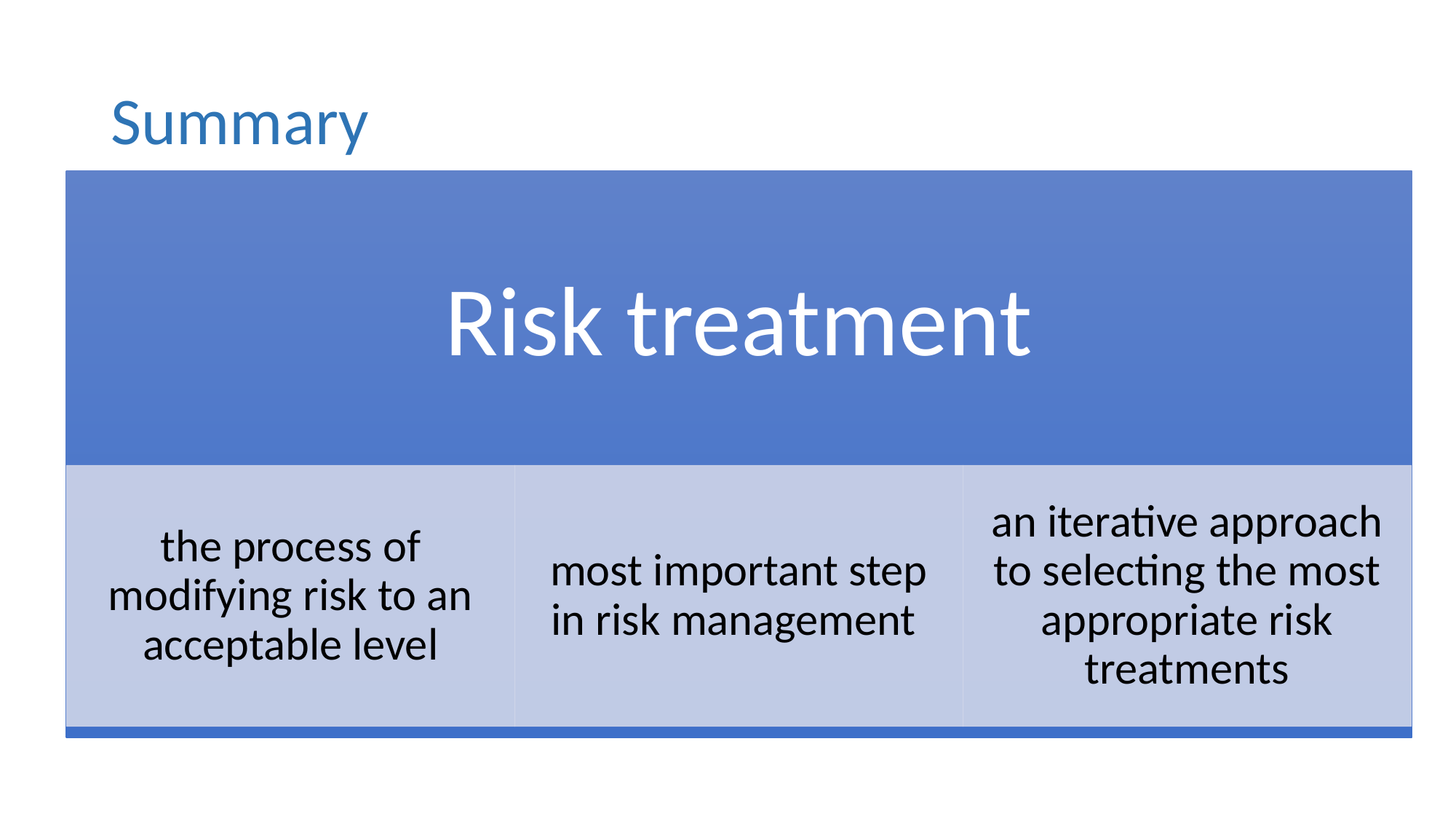

# Summary
Risk treatment
the process of modifying risk to an acceptable level
most important step in risk management
an iterative approach to selecting the most appropriate risk treatments